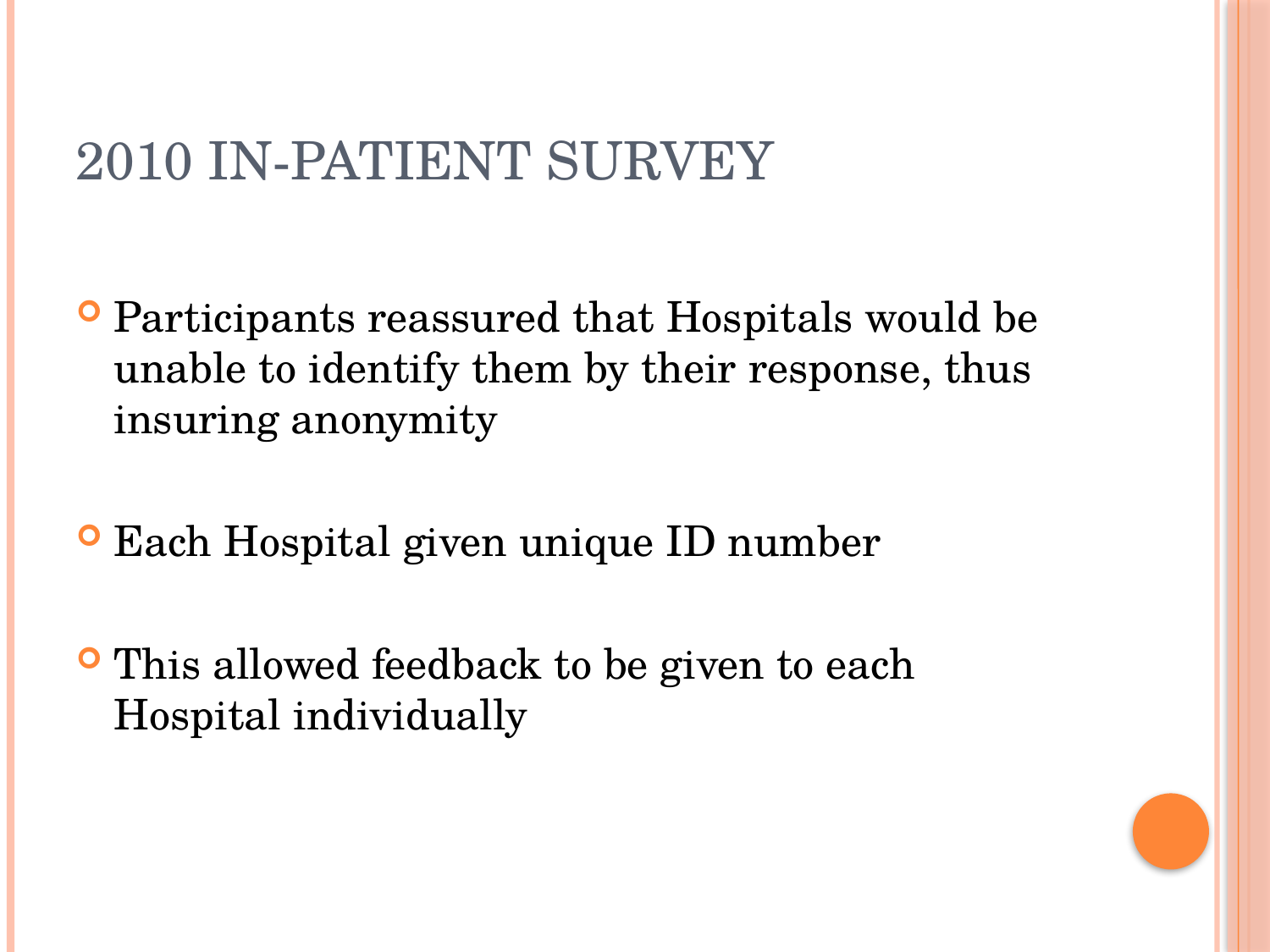

# 2010 In-patient Survey

Participants reassured that Hospitals would be unable to identify them by their response, thus insuring anonymity

Each Hospital given unique ID number

This allowed feedback to be given to each Hospital individually